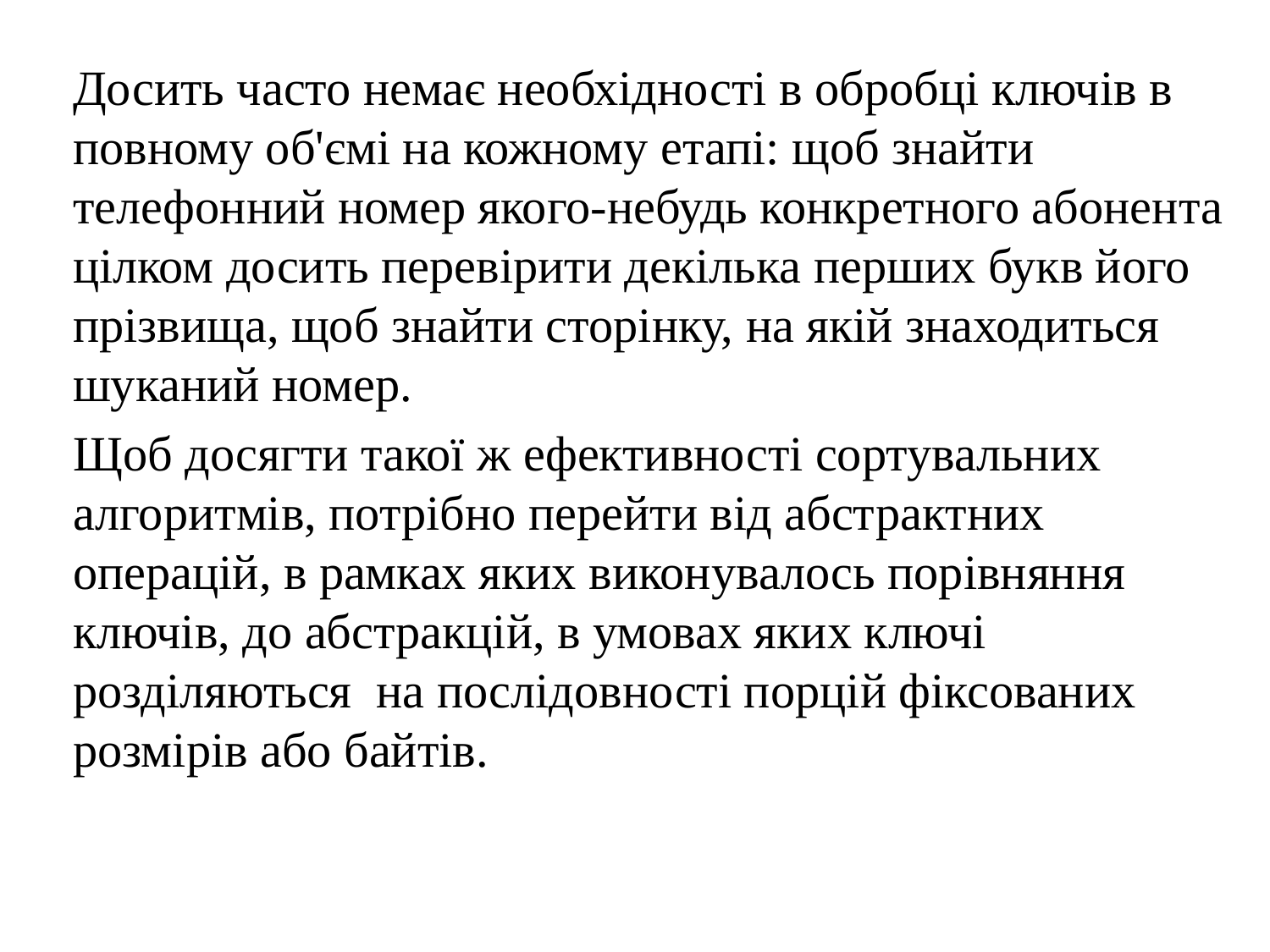

Досить часто немає необхідності в обробці ключів в повному об'ємі на кожному етапі: щоб знайти телефонний номер якого-небудь конкретного абонента цілком досить перевірити декілька перших букв його прізвища, щоб знайти сторінку, на якій знаходиться шуканий номер.
	Щоб досягти такої ж ефективності сортувальних алгоритмів, потрібно перейти від абстрактних операцій, в рамках яких виконувалось порівняння ключів, до абстракцій, в умовах яких ключі розділяються  на послідовності порцій фіксованих розмірів або байтів.